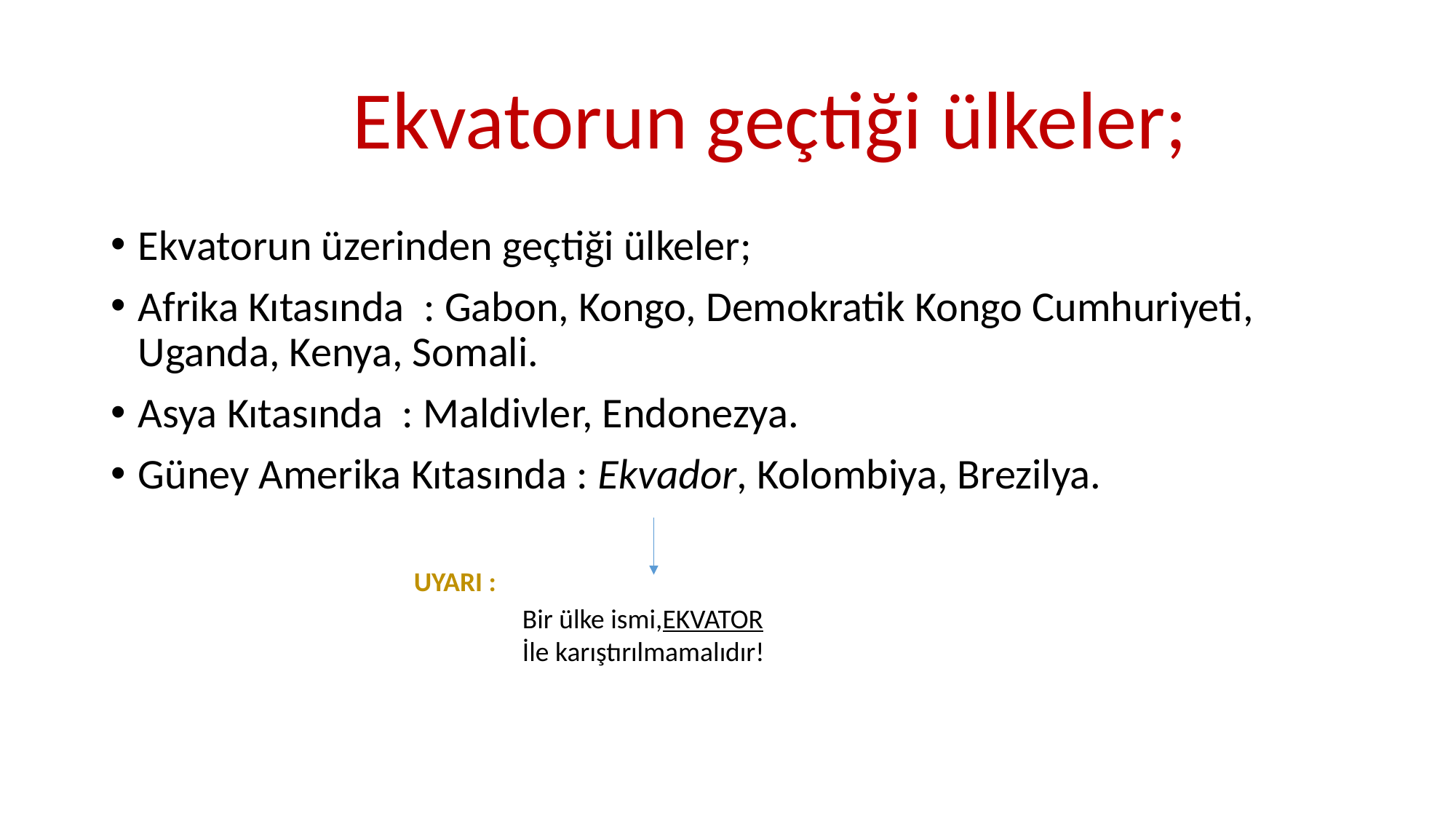

# Ekvatorun geçtiği ülkeler;
Ekvatorun üzerinden geçtiği ülkeler;
Afrika Kıtasında  : Gabon, Kongo, Demokratik Kongo Cumhuriyeti, Uganda, Kenya, Somali.
Asya Kıtasında  : Maldivler, Endonezya.
Güney Amerika Kıtasında : Ekvador, Kolombiya, Brezilya.
      UYARI :
Bir ülke ismi,EKVATOR
İle karıştırılmamalıdır!